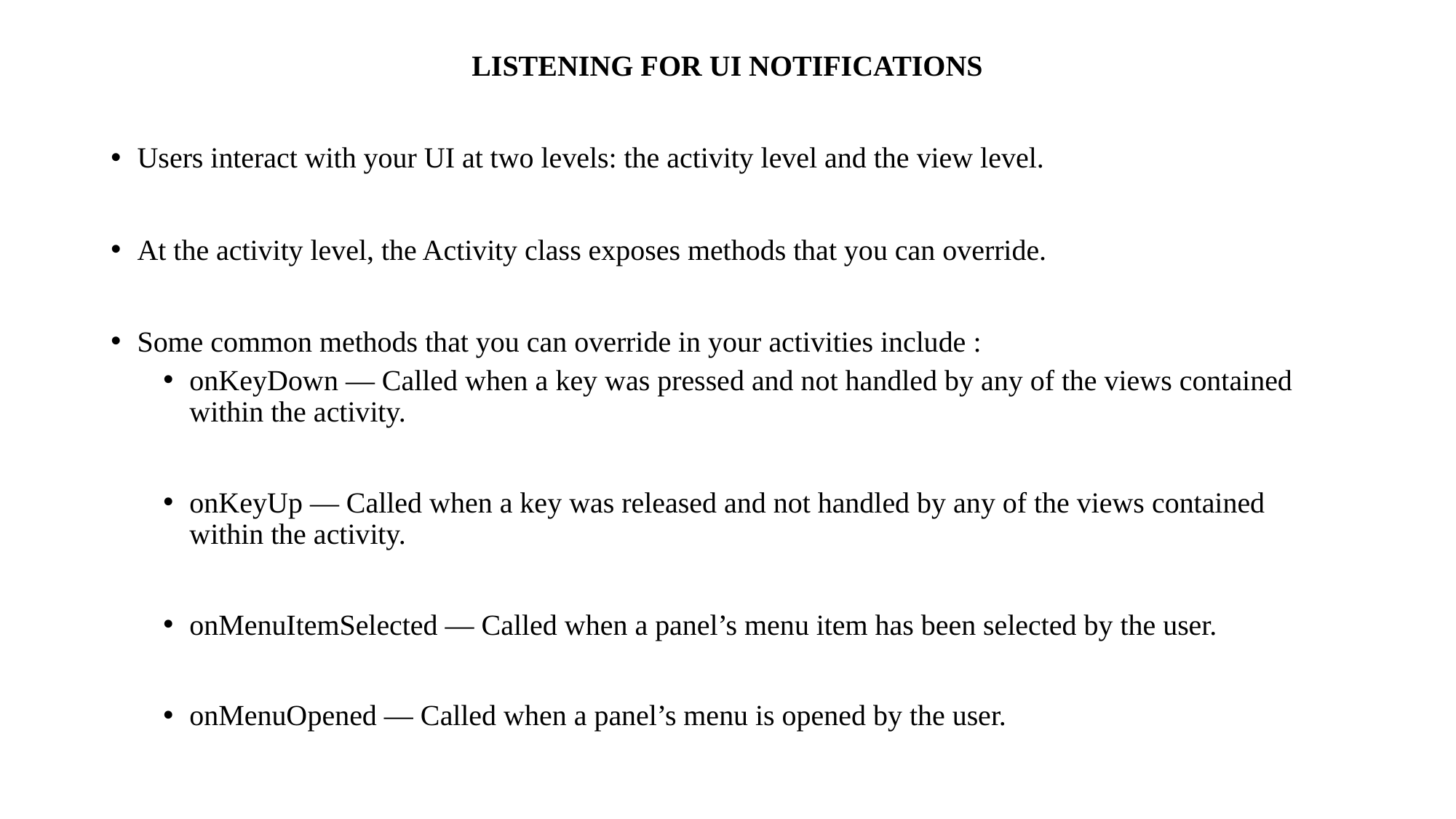

LISTENING FOR UI NOTIFICATIONS

Users interact with your UI at two levels: the activity level and the view level.

At the activity level, the Activity class exposes methods that you can override.

Some common methods that you can override in your activities include :
onKeyDown — Called when a key was pressed and not handled by any of the views contained within the activity.

onKeyUp — Called when a key was released and not handled by any of the views contained within the activity.

onMenuItemSelected — Called when a panel’s menu item has been selected by the user.

onMenuOpened — Called when a panel’s menu is opened by the user.